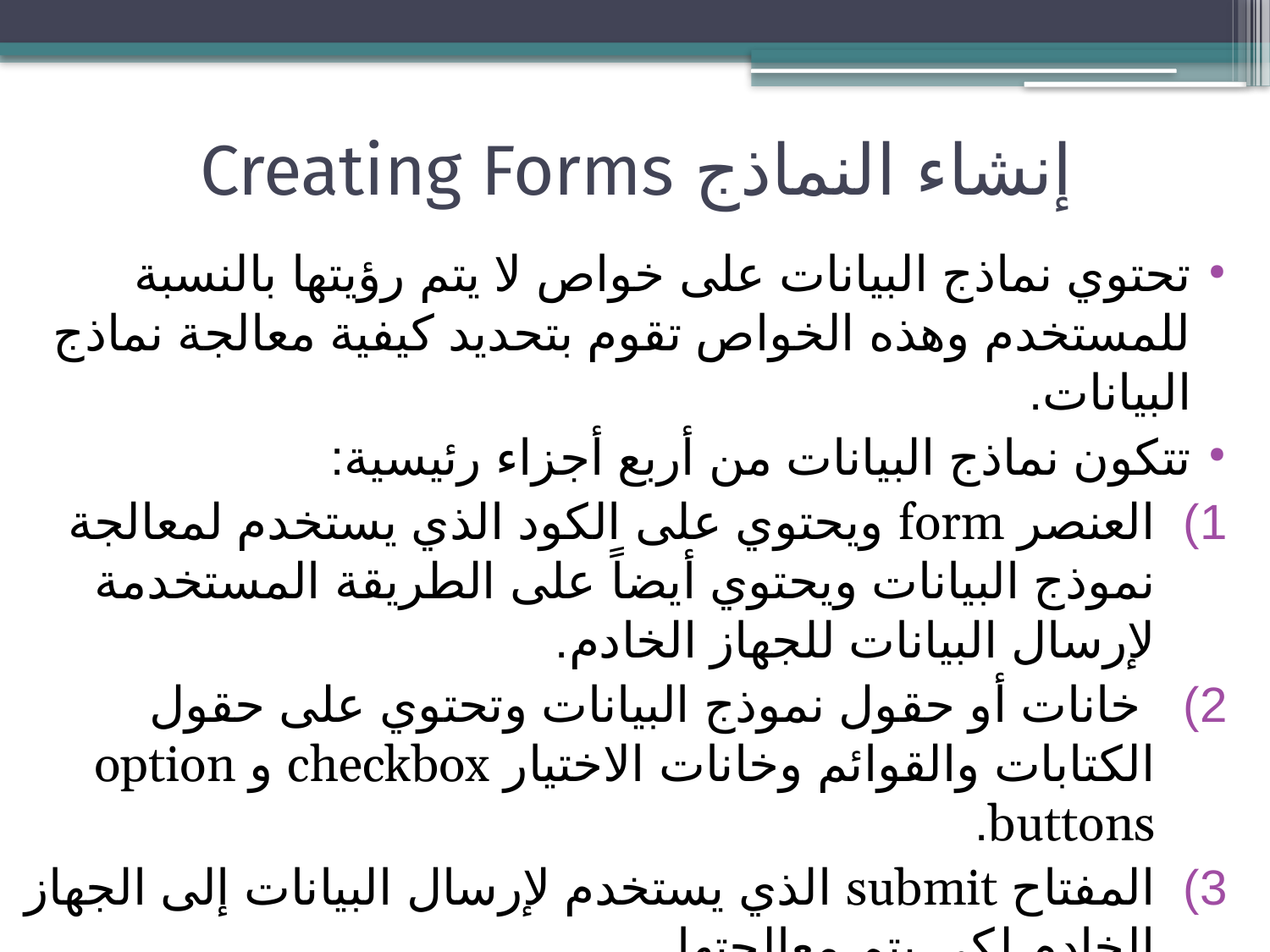

# إنشاء النماذج Creating Forms
تحتوي نماذج البيانات على خواص لا يتم رؤيتها بالنسبة للمستخدم وهذه الخواص تقوم بتحديد كيفية معالجة نماذج البيانات.
تتكون نماذج البيانات من أربع أجزاء رئيسية:
العنصر form ويحتوي على الكود الذي يستخدم لمعالجة نموذج البيانات ويحتوي أيضاً على الطريقة المستخدمة لإرسال البيانات للجهاز الخادم.
 خانات أو حقول نموذج البيانات وتحتوي على حقول الكتابات والقوائم وخانات الاختيار checkbox و option buttons.
المفتاح submit الذي يستخدم لإرسال البيانات إلى الجهاز الخادم لكي يتم معالجتها.
المفتاح Reset ويستخدم هذا المفتاح لاستعادة القيم الافتراضية للنموذج.